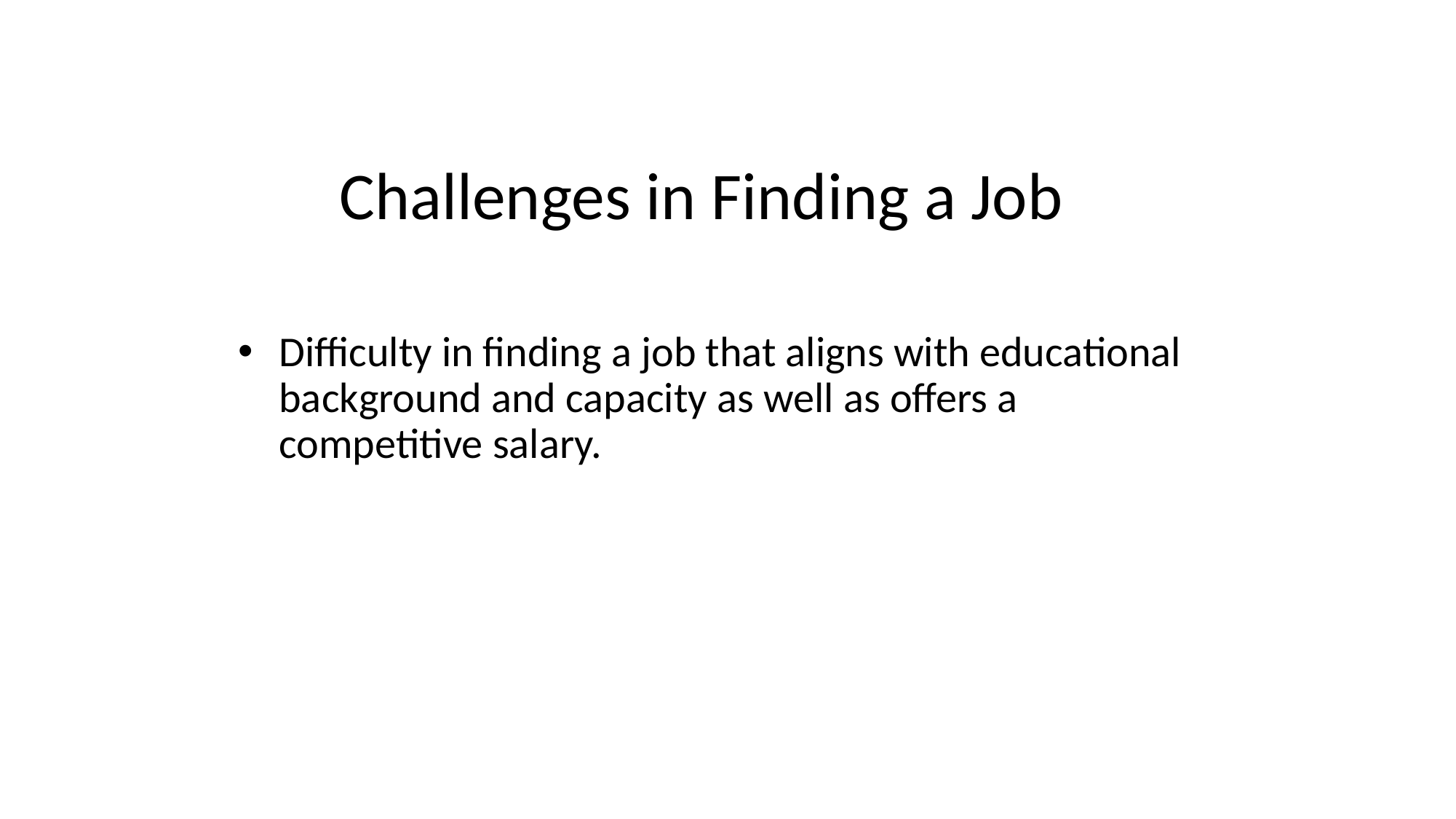

# Challenges in Finding a Job
Difficulty in finding a job that aligns with educational background and capacity as well as offers a competitive salary.